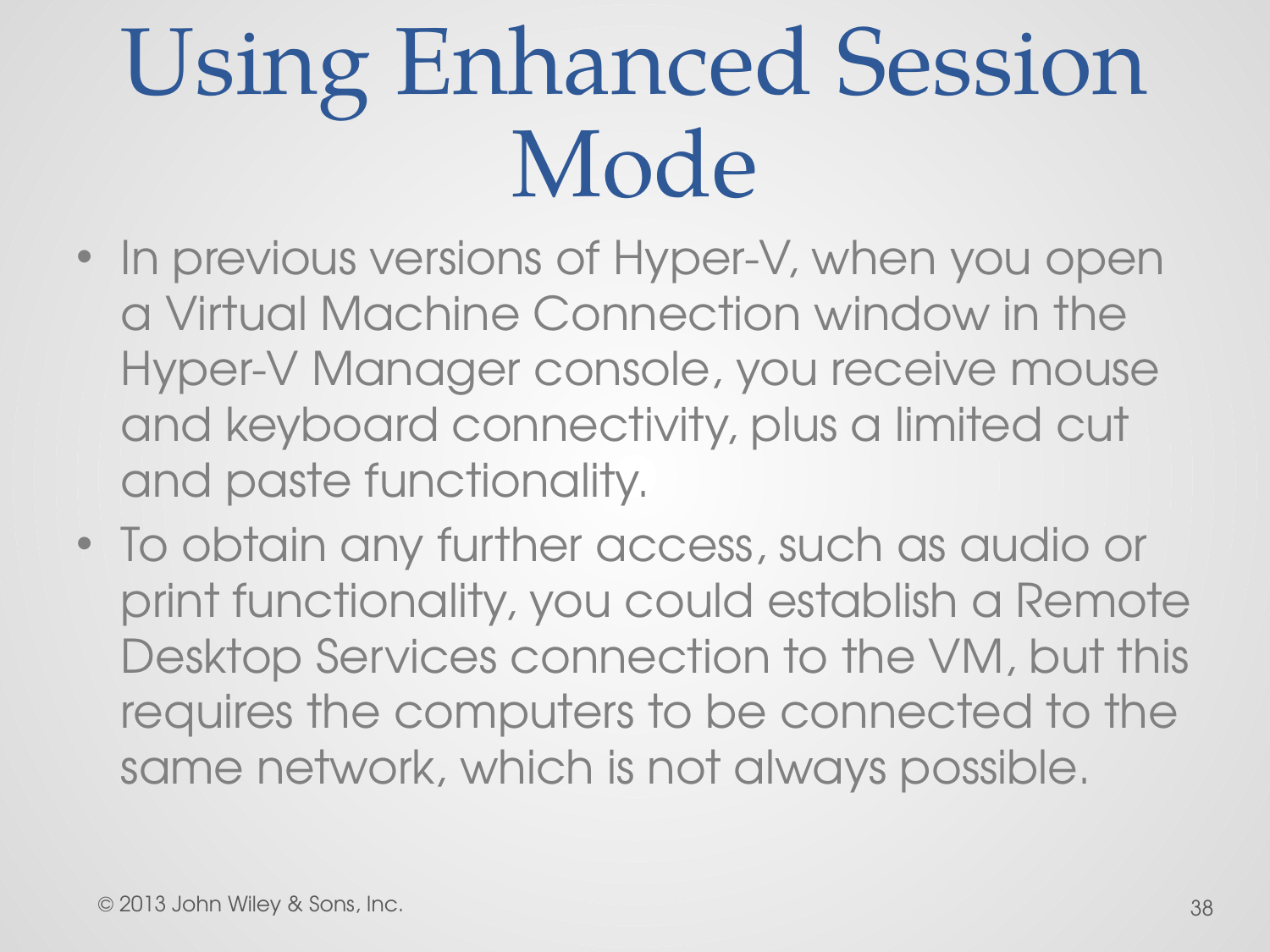

# Using Enhanced Session Mode
In previous versions of Hyper-V, when you open a Virtual Machine Connection window in the Hyper-V Manager console, you receive mouse and keyboard connectivity, plus a limited cut and paste functionality.
To obtain any further access, such as audio or print functionality, you could establish a Remote Desktop Services connection to the VM, but this requires the computers to be connected to the same network, which is not always possible.

© 2013 John Wiley & Sons, Inc.
38